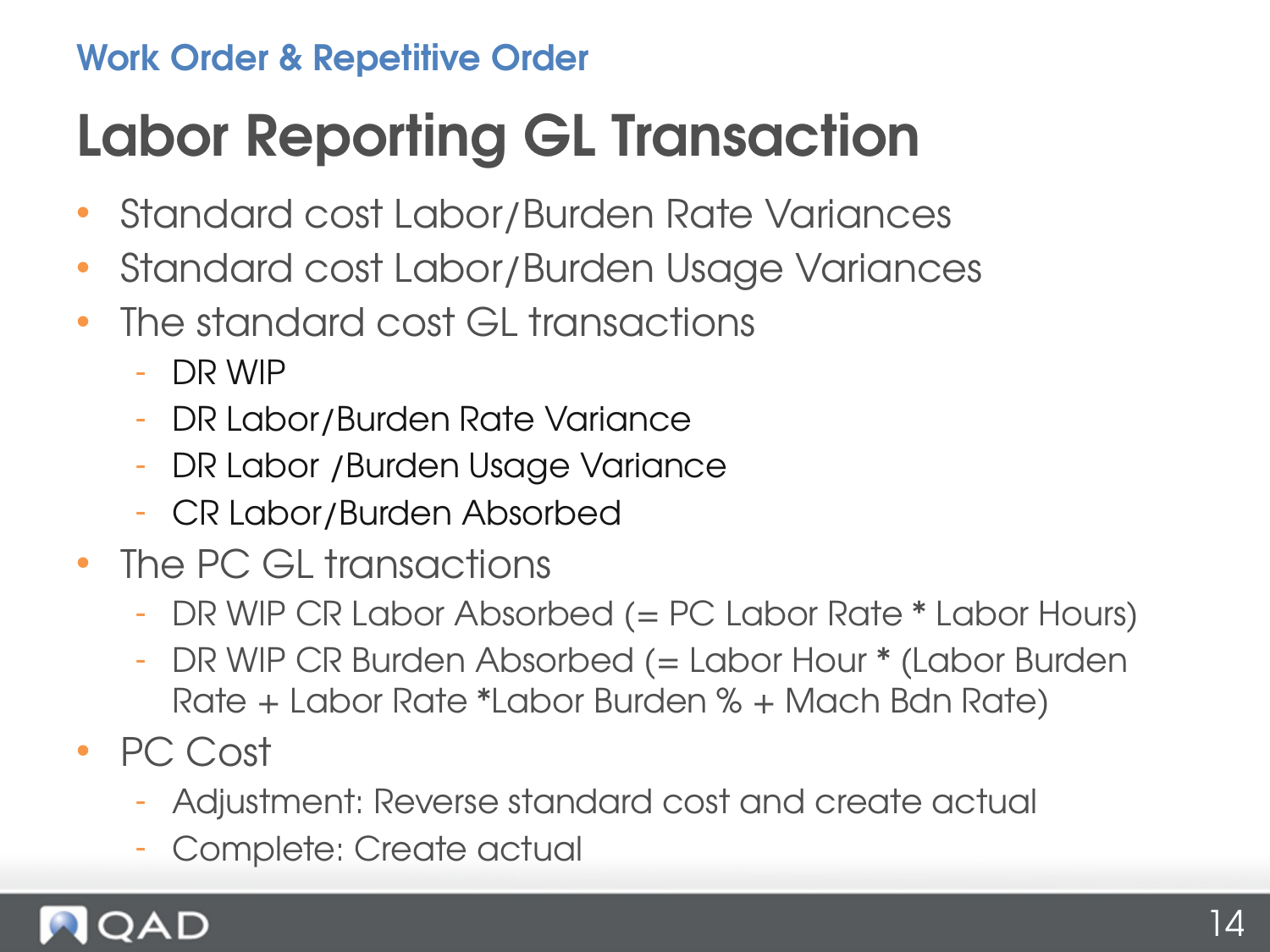

Work Order & Repetitive Order
# Labor Reporting GL Transaction
Standard cost Labor/Burden Rate Variances
Standard cost Labor/Burden Usage Variances
The standard cost GL transactions
DR WIP
DR Labor/Burden Rate Variance
DR Labor /Burden Usage Variance
CR Labor/Burden Absorbed
The PC GL transactions
DR WIP CR Labor Absorbed (= PC Labor Rate * Labor Hours)
DR WIP CR Burden Absorbed (= Labor Hour * (Labor Burden Rate + Labor Rate *Labor Burden % + Mach Bdn Rate)
PC Cost
Adjustment: Reverse standard cost and create actual
Complete: Create actual
14